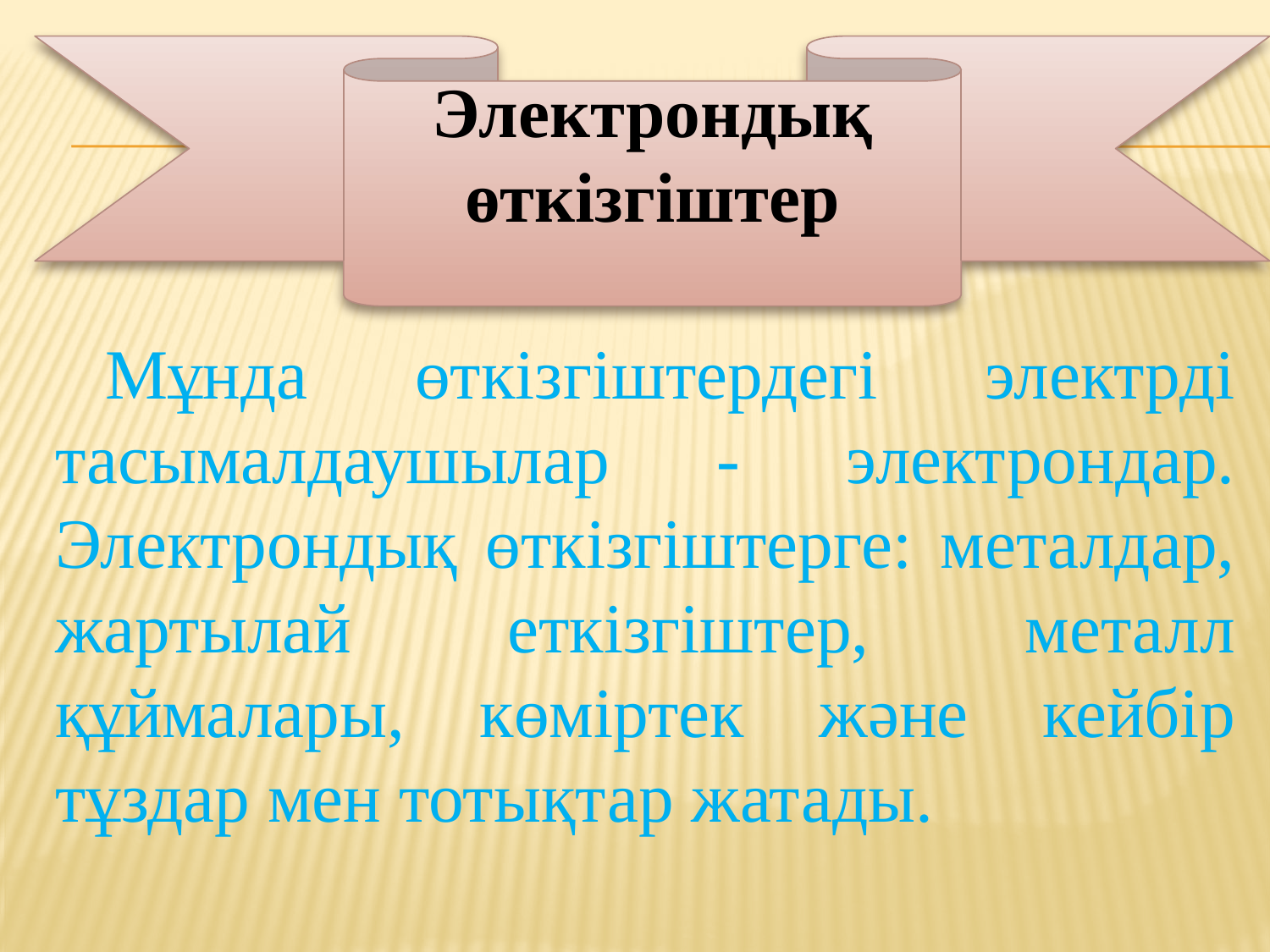

Мұнда өткізгіштердегі электрді тасымалдаушылар - электрондар. Электрондық өткізгіштерге: металдар, жартылай еткізгіштер, металл құймалары, көміртек және кейбір тұздар мен тотықтар жатады.

Электрондық өткізгіштер